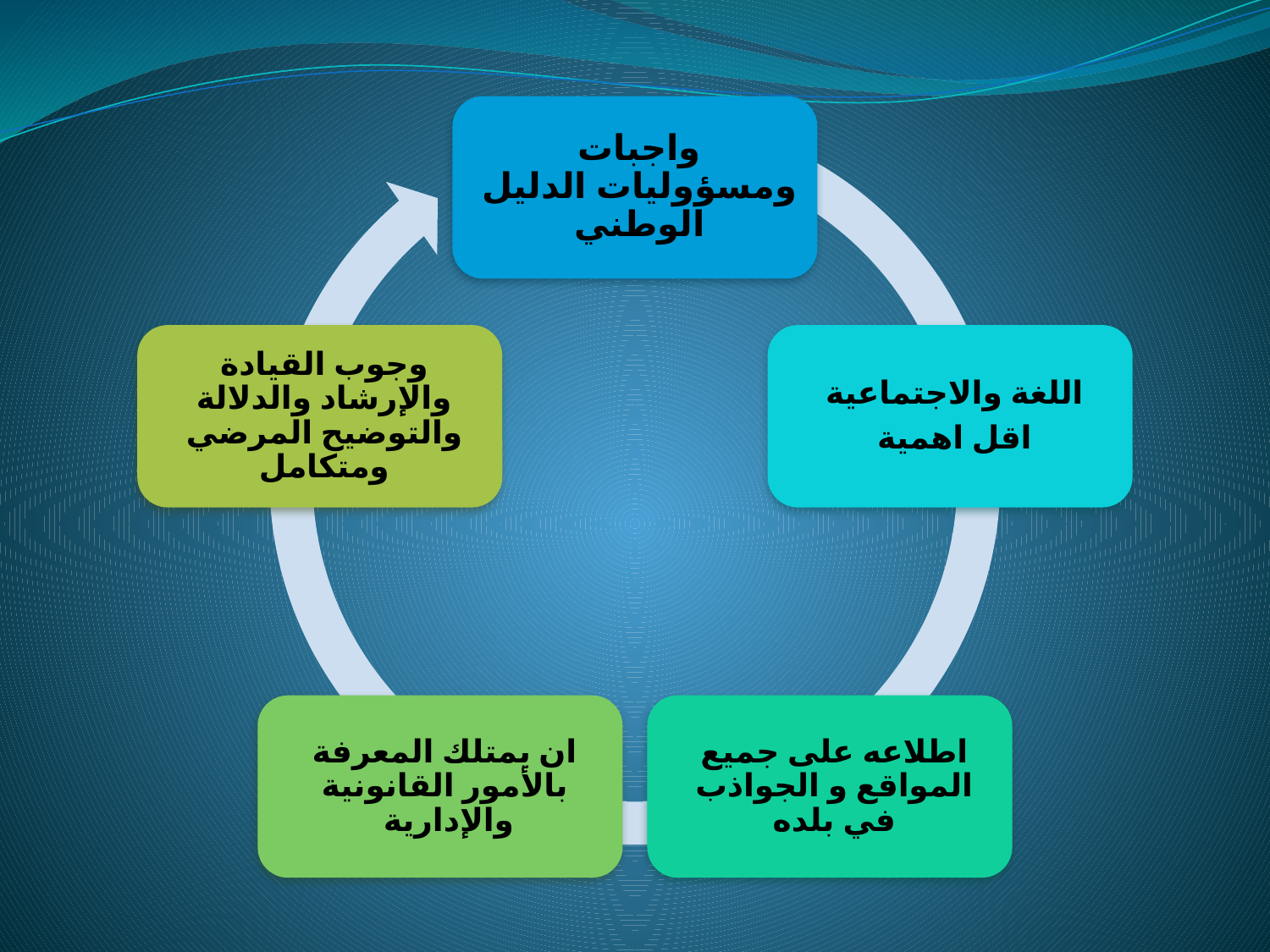

واجبات ومسؤوليات الدليل الوطني
اللغة والاجتماعية
اقل اهمية
اطلاعه على جميع المواقع و الجواذب في بلده
ان يمتلك المعرفة بالأمور القانونية والإدارية
وجوب القيادة والإرشاد والدلالة والتوضيح المرضي ومتكامل